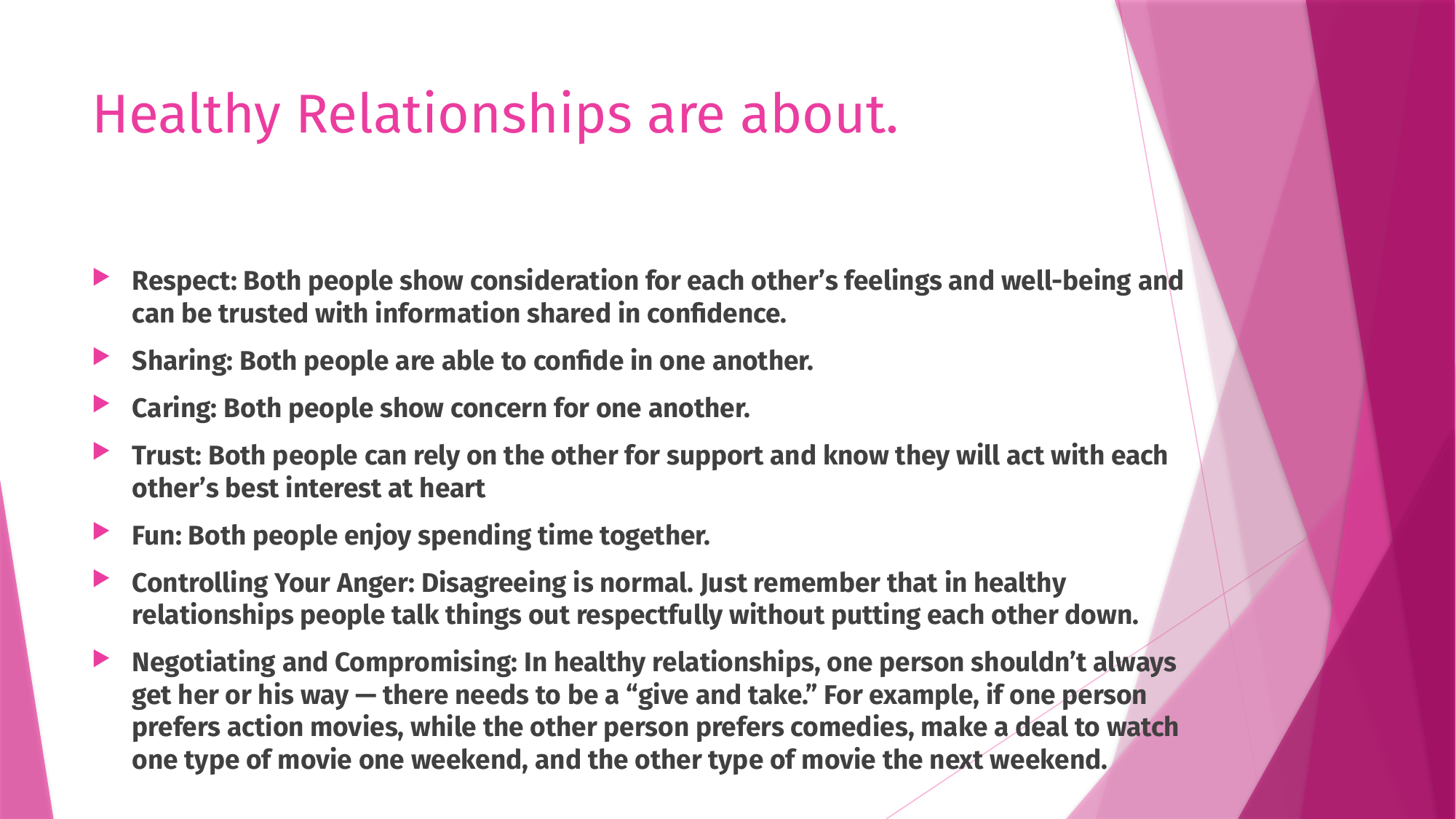

# Healthy Relationships are about.
Respect: Both people show consideration for each other’s feelings and well-being and can be trusted with information shared in confidence.
Sharing: Both people are able to confide in one another.
Caring: Both people show concern for one another.
Trust: Both people can rely on the other for support and know they will act with each other’s best interest at heart
Fun: Both people enjoy spending time together.
Controlling Your Anger: Disagreeing is normal. Just remember that in healthy relationships people talk things out respectfully without putting each other down.
Negotiating and Compromising: In healthy relationships, one person shouldn’t always get her or his way — there needs to be a “give and take.” For example, if one person prefers action movies, while the other person prefers comedies, make a deal to watch one type of movie one weekend, and the other type of movie the next weekend.